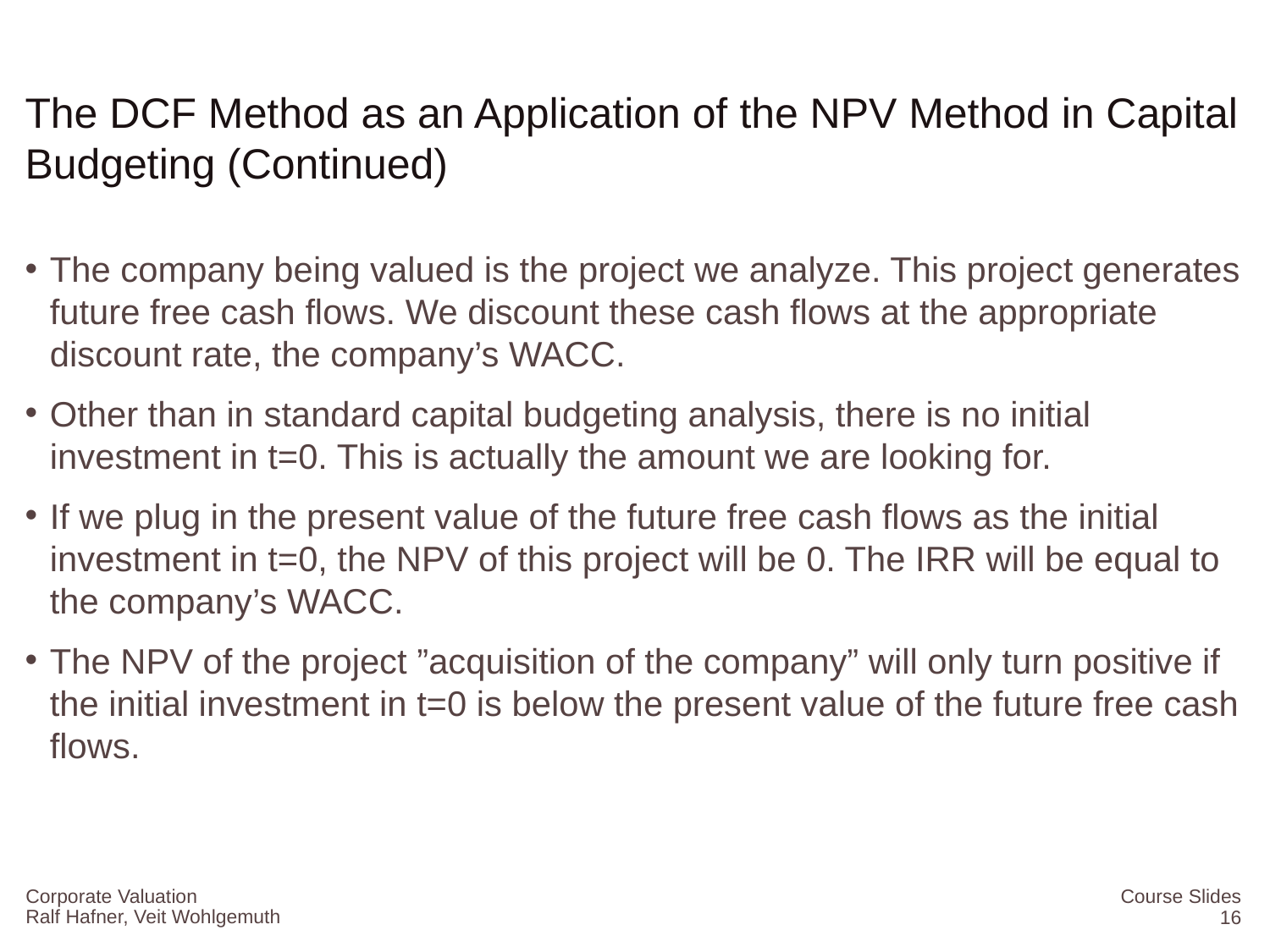

# The DCF Method as an Application of the NPV Method in Capital Budgeting (Continued)
The company being valued is the project we analyze. This project generates future free cash flows. We discount these cash flows at the appropriate discount rate, the company’s WACC.
Other than in standard capital budgeting analysis, there is no initial investment in t=0. This is actually the amount we are looking for.
If we plug in the present value of the future free cash flows as the initial investment in t=0, the NPV of this project will be 0. The IRR will be equal to the company’s WACC.
The NPV of the project ”acquisition of the company” will only turn positive if the initial investment in t=0 is below the present value of the future free cash flows.

Corporate Valuation
Course Slides
16